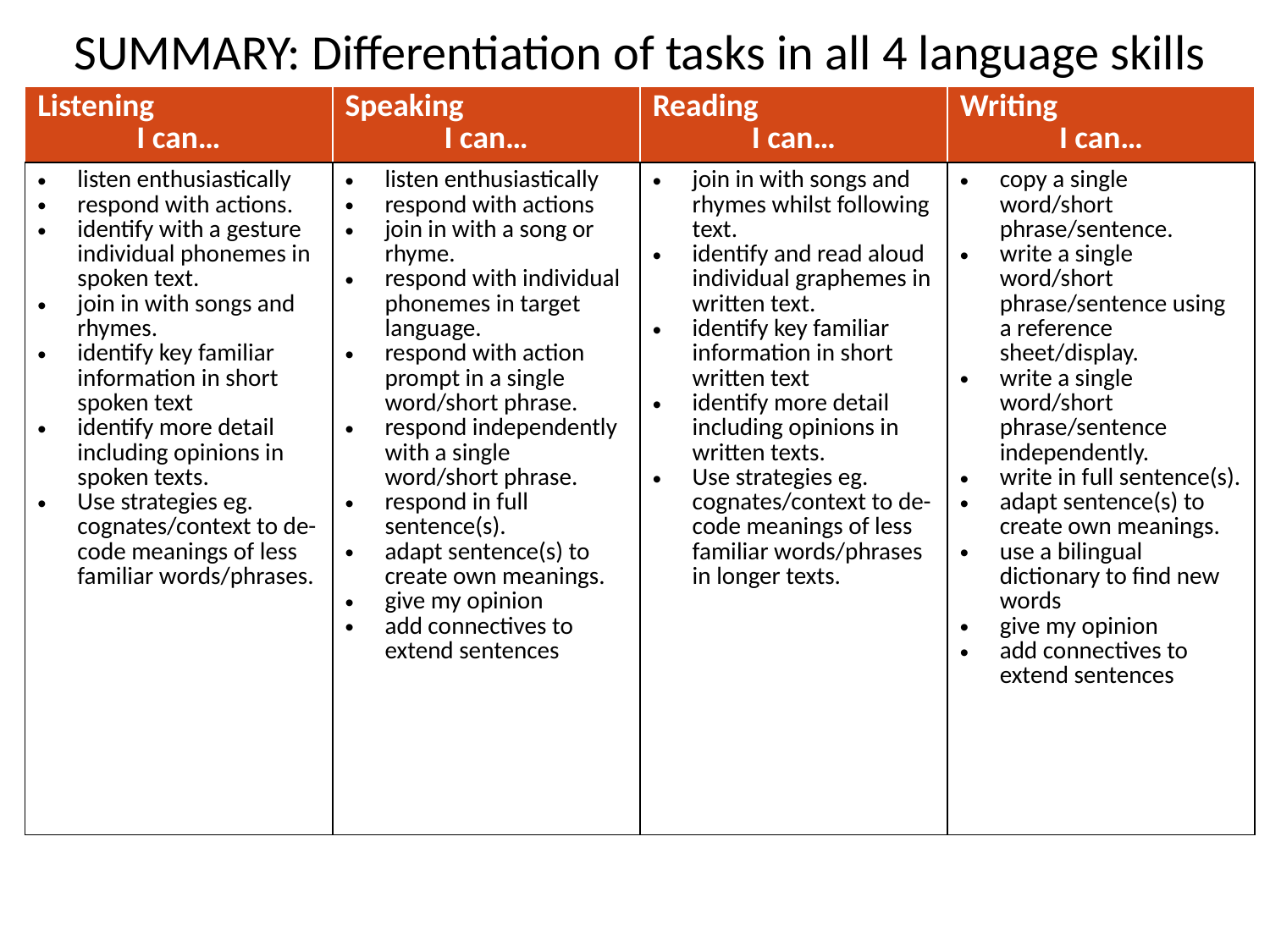

# SUMMARY: Differentiation of tasks in all 4 language skills
| Listening I can… | Speaking I can… | Reading I can… | Writing I can… |
| --- | --- | --- | --- |
| listen enthusiastically respond with actions. identify with a gesture individual phonemes in spoken text. join in with songs and rhymes. identify key familiar information in short spoken text identify more detail including opinions in spoken texts. Use strategies eg. cognates/context to de-code meanings of less familiar words/phrases. | listen enthusiastically respond with actions join in with a song or rhyme. respond with individual phonemes in target language. respond with action prompt in a single word/short phrase. respond independently with a single word/short phrase. respond in full sentence(s). adapt sentence(s) to create own meanings. give my opinion add connectives to extend sentences | join in with songs and rhymes whilst following text. identify and read aloud individual graphemes in written text. identify key familiar information in short written text identify more detail including opinions in written texts. Use strategies eg. cognates/context to de-code meanings of less familiar words/phrases in longer texts. | copy a single word/short phrase/sentence. write a single word/short phrase/sentence using a reference sheet/display. write a single word/short phrase/sentence independently. write in full sentence(s). adapt sentence(s) to create own meanings. use a bilingual dictionary to find new words give my opinion add connectives to extend sentences |